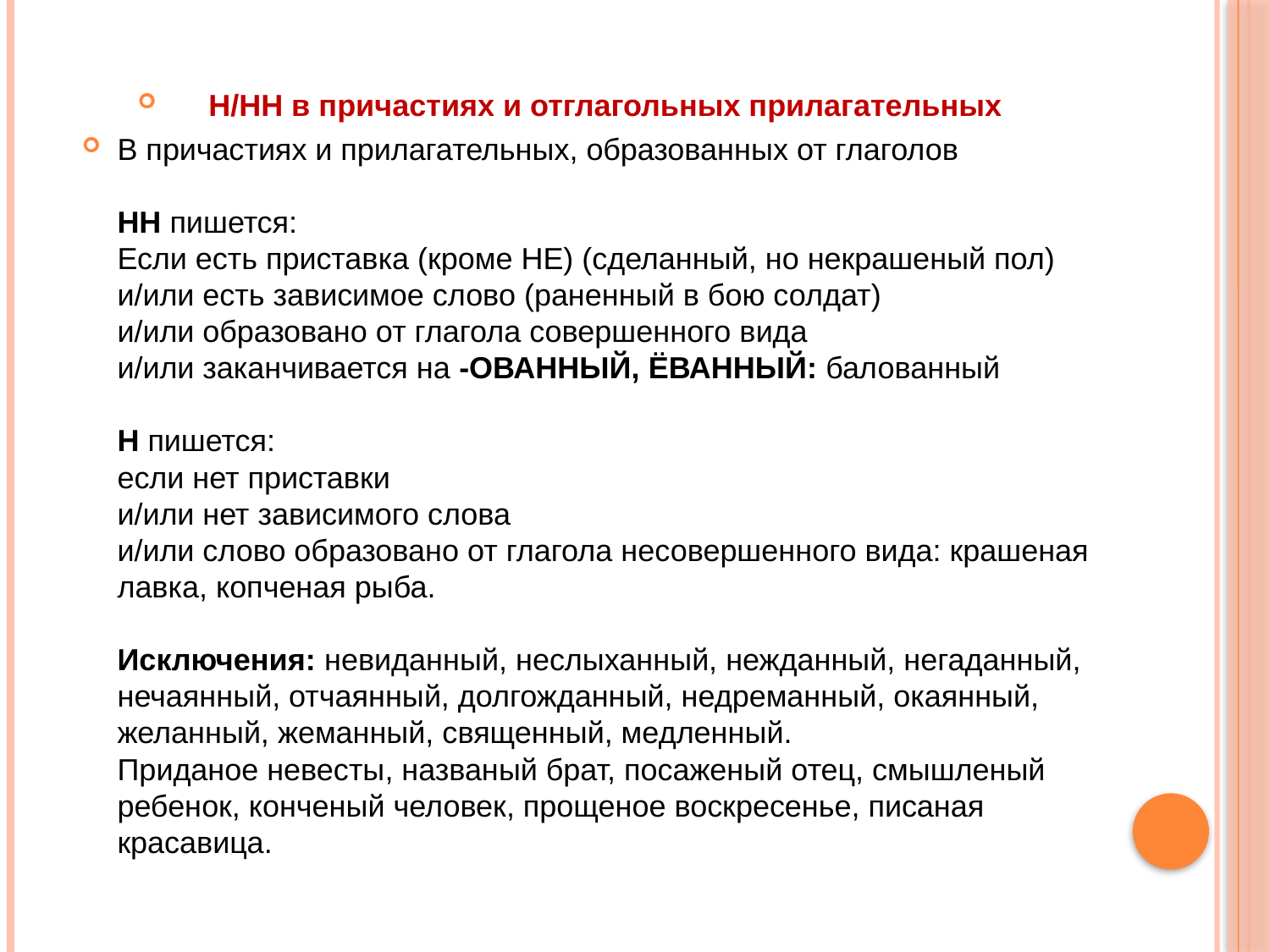

Н/НН в причастиях и отглагольных прилагательных
В причастиях и прилагательных, образованных от глаголов
НН пишется:
Если есть приставка (кроме НЕ) (сделанный, но некрашеный пол)
и/или есть зависимое слово (раненный в бою солдат)
и/или образовано от глагола совершенного вида
и/или заканчивается на -ОВАННЫЙ, ЁВАННЫЙ: балованный
Н пишется:   
если нет приставки
и/или нет зависимого слова
и/или слово образовано от глагола несовершенного вида: крашеная лавка, копченая рыба.
Исключения: невиданный, неслыханный, нежданный, негаданный, нечаянный, отчаянный, долгожданный, недреманный, окаянный, желанный, жеманный, священный, медленный.
Приданое невесты, названый брат, посаженый отец, смышленый ребенок, конченый человек, прощеное воскресенье, писаная красавица.